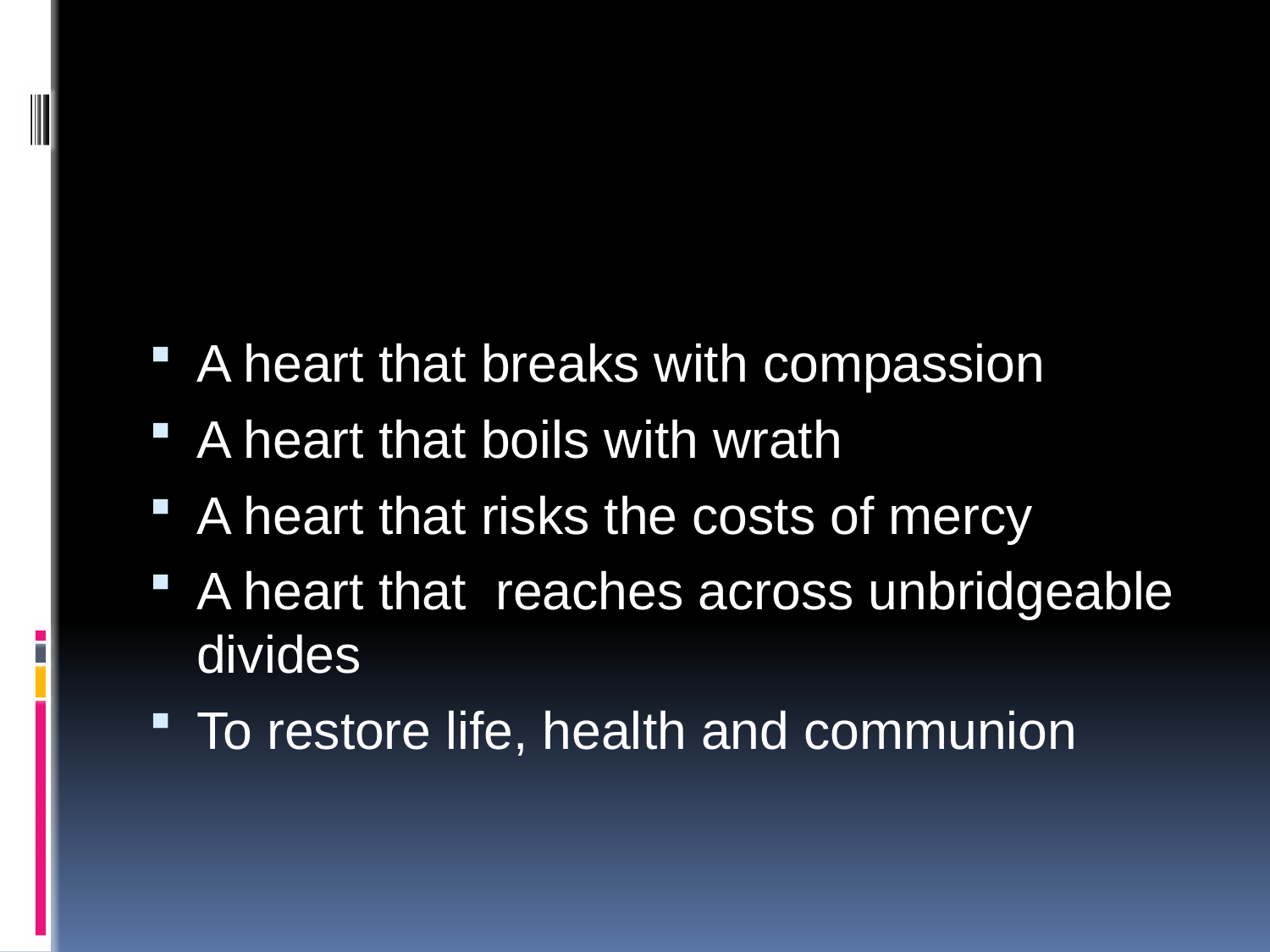

#

A heart that breaks with compassion
A heart that boils with wrath
A heart that risks the costs of mercy
A heart that  reaches across unbridgeable  divides
To restore life, health and communion